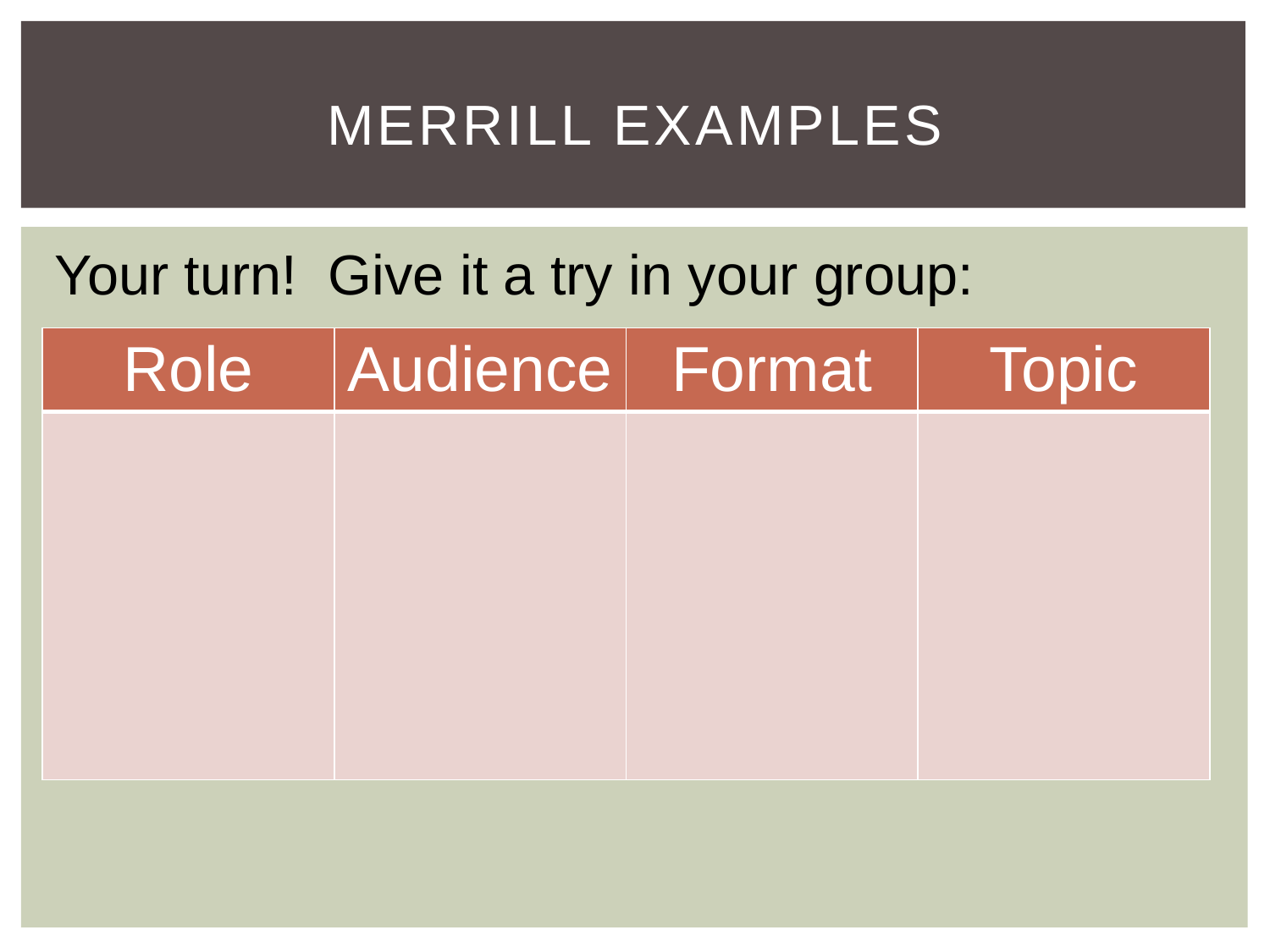

# Merrill examples
Your turn!  Give it a try in your group:
| Role | Audience | Format | Topic |
| --- | --- | --- | --- |
|  |  |  |  |